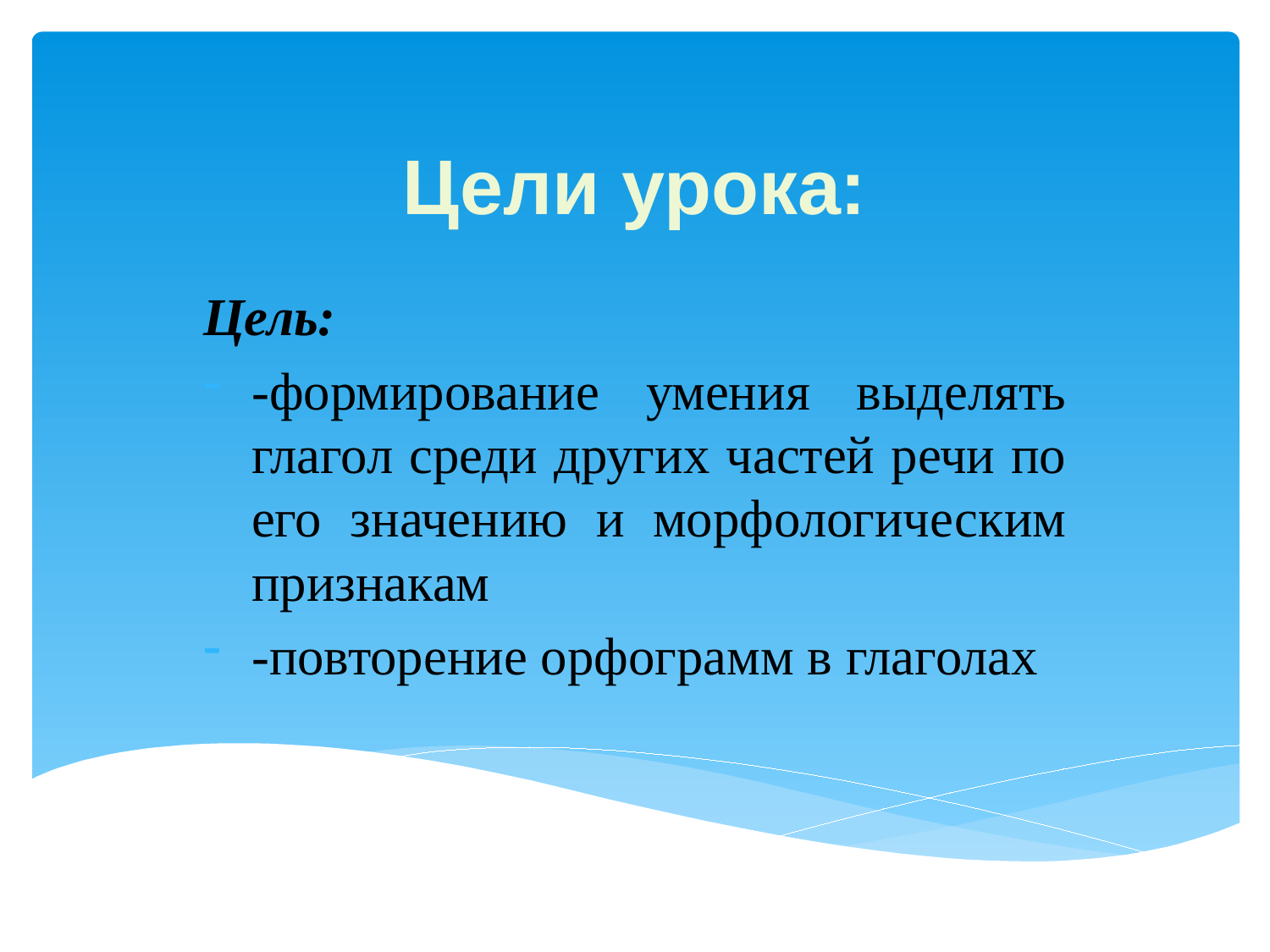

# Цели урока:
Цель:
-формирование умения выделять глагол среди других частей речи по его значению и морфологическим признакам
-повторение орфограмм в глаголах